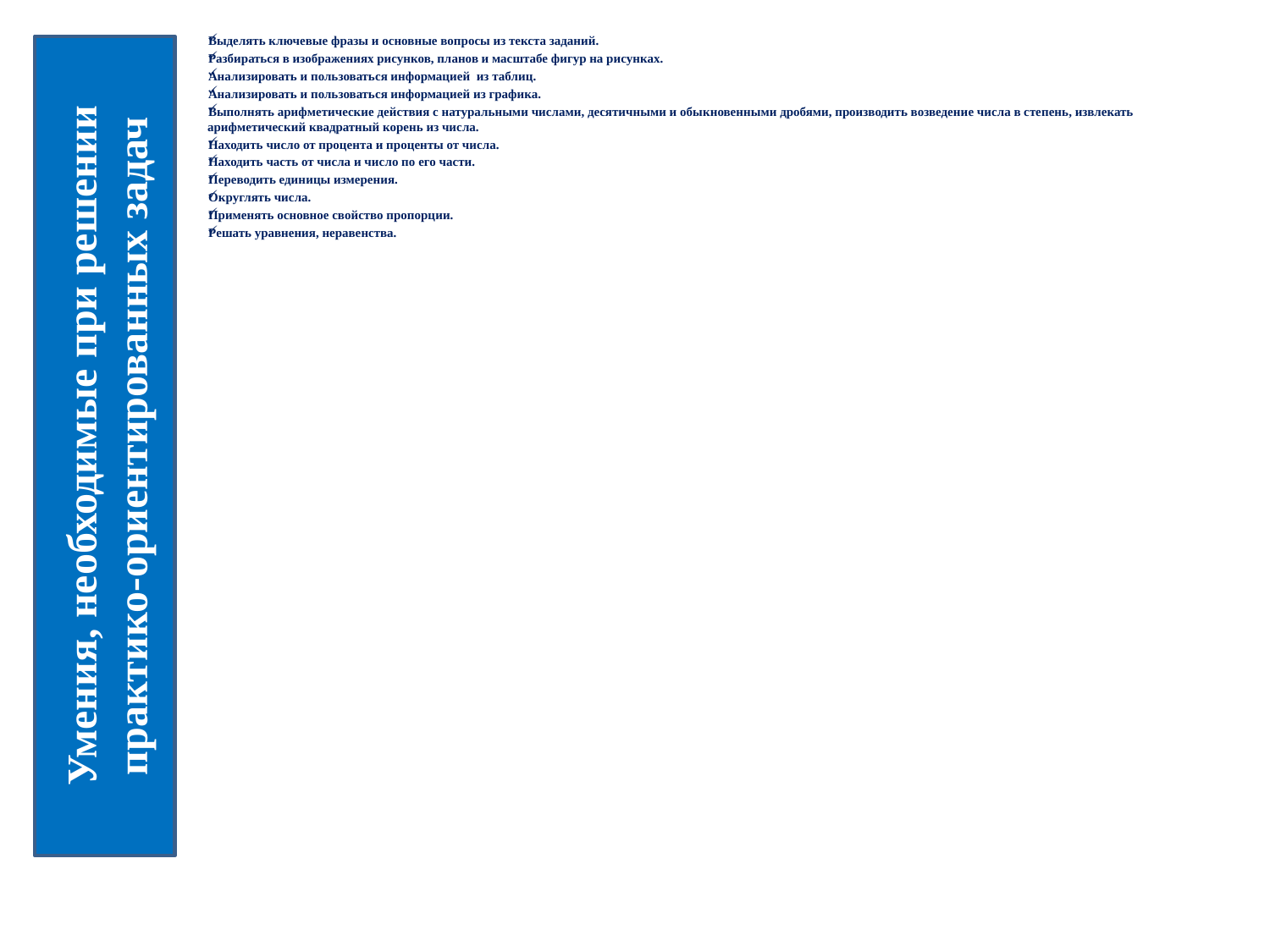

Выделять ключевые фразы и основные вопросы из текста заданий.
Разбираться в изображениях рисунков, планов и масштабе фигур на рисунках.
Анализировать и пользоваться информацией  из таблиц.
Анализировать и пользоваться информацией из графика.
Выполнять арифметические действия с натуральными числами, десятичными и обыкновенными дробями, производить возведение числа в степень, извлекать арифметический квадратный корень из числа.
Находить число от процента и проценты от числа.
Находить часть от числа и число по его части.
Переводить единицы измерения.
Округлять числа.
Применять основное свойство пропорции.
Решать уравнения, неравенства.

Умения, необходимые при решении практико-ориентированных задач